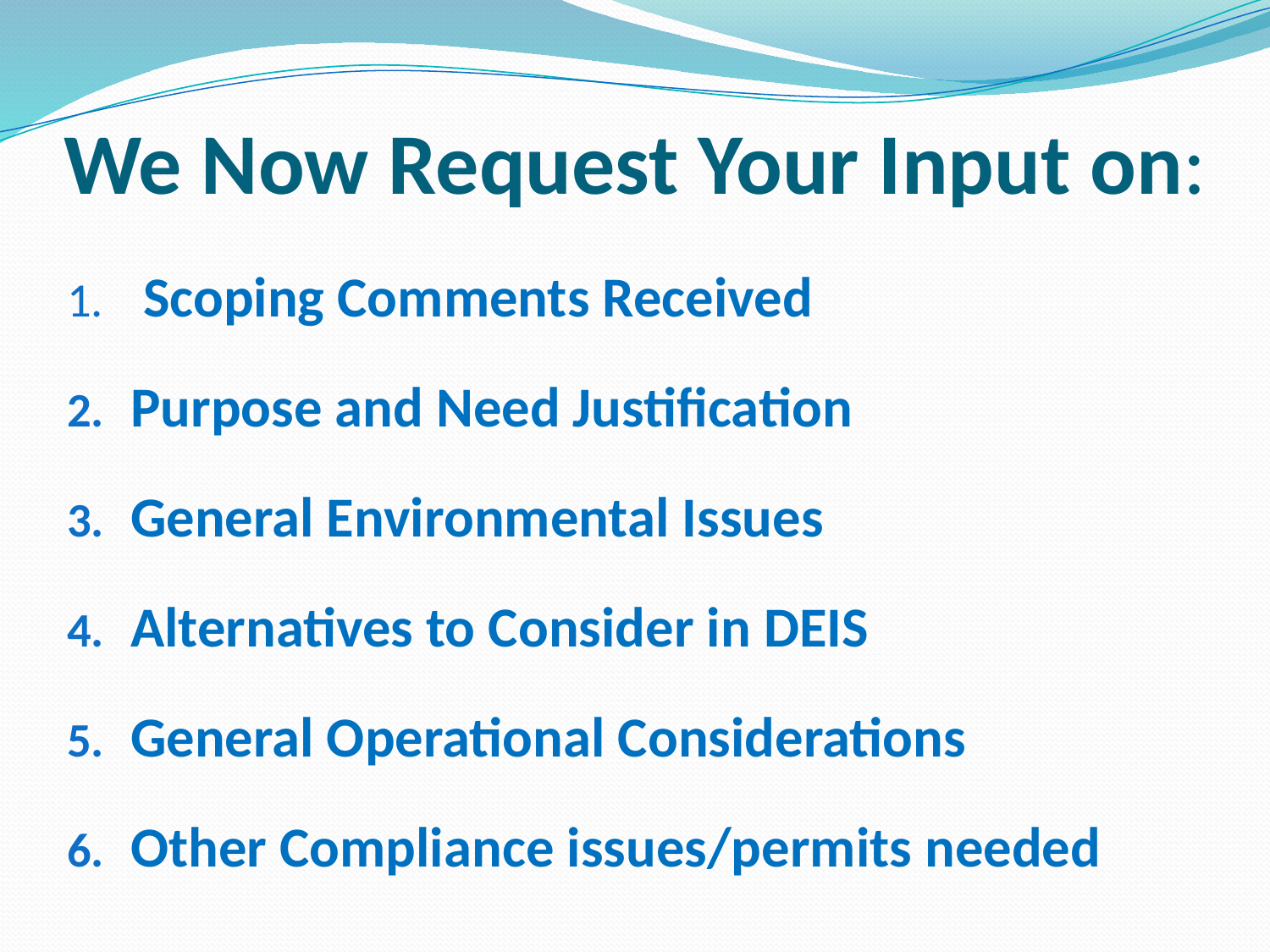

# We Now Request Your Input on:
 Scoping Comments Received
Purpose and Need Justification
General Environmental Issues
Alternatives to Consider in DEIS
General Operational Considerations
Other Compliance issues/permits needed